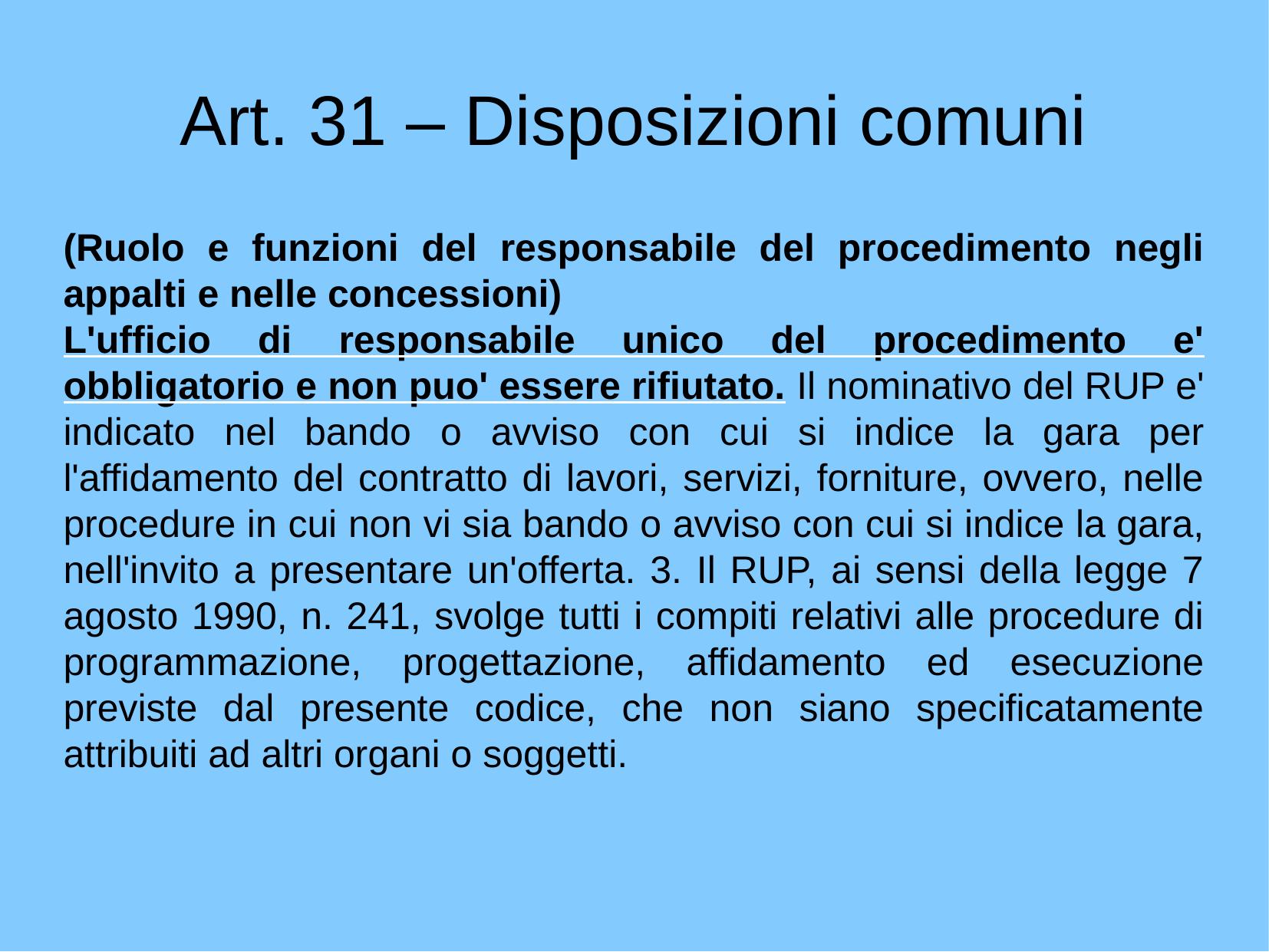

Art. 31 – Disposizioni comuni
(Ruolo e funzioni del responsabile del procedimento negli appalti e nelle concessioni)
L'ufficio di responsabile unico del procedimento e' obbligatorio e non puo' essere rifiutato. Il nominativo del RUP e' indicato nel bando o avviso con cui si indice la gara per l'affidamento del contratto di lavori, servizi, forniture, ovvero, nelle procedure in cui non vi sia bando o avviso con cui si indice la gara, nell'invito a presentare un'offerta. 3. Il RUP, ai sensi della legge 7 agosto 1990, n. 241, svolge tutti i compiti relativi alle procedure di programmazione, progettazione, affidamento ed esecuzione previste dal presente codice, che non siano specificatamente attribuiti ad altri organi o soggetti.